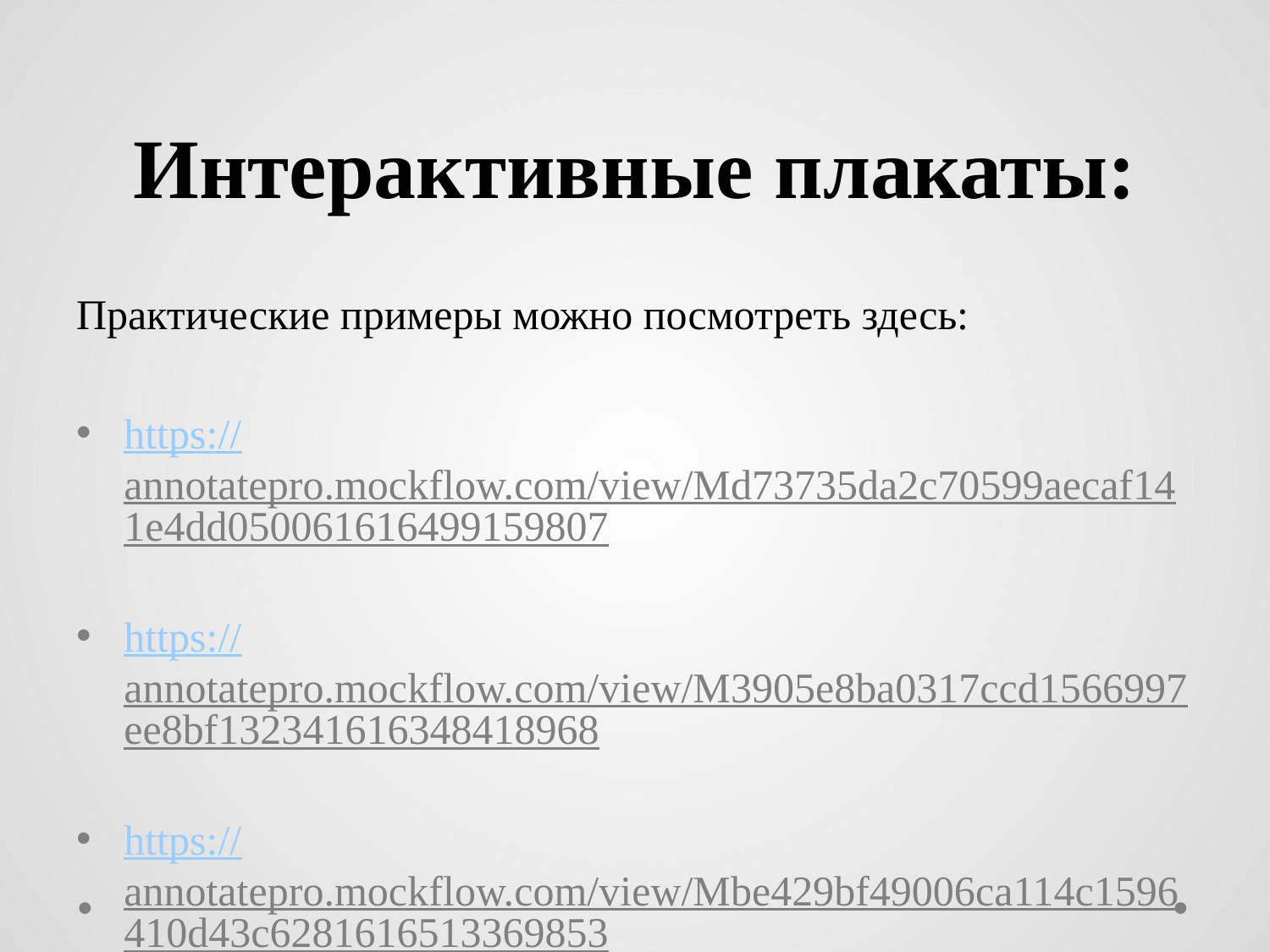

# Интерактивные плакаты:

Практические примеры можно посмотреть здесь:

https://annotatepro.mockflow.com/view/Md73735da2c70599aecaf141e4dd050061616499159807
https://annotatepro.mockflow.com/view/M3905e8ba0317ccd1566997ee8bf132341616348418968
https://annotatepro.mockflow.com/view/Mbe429bf49006ca114c1596410d43c6281616513369853